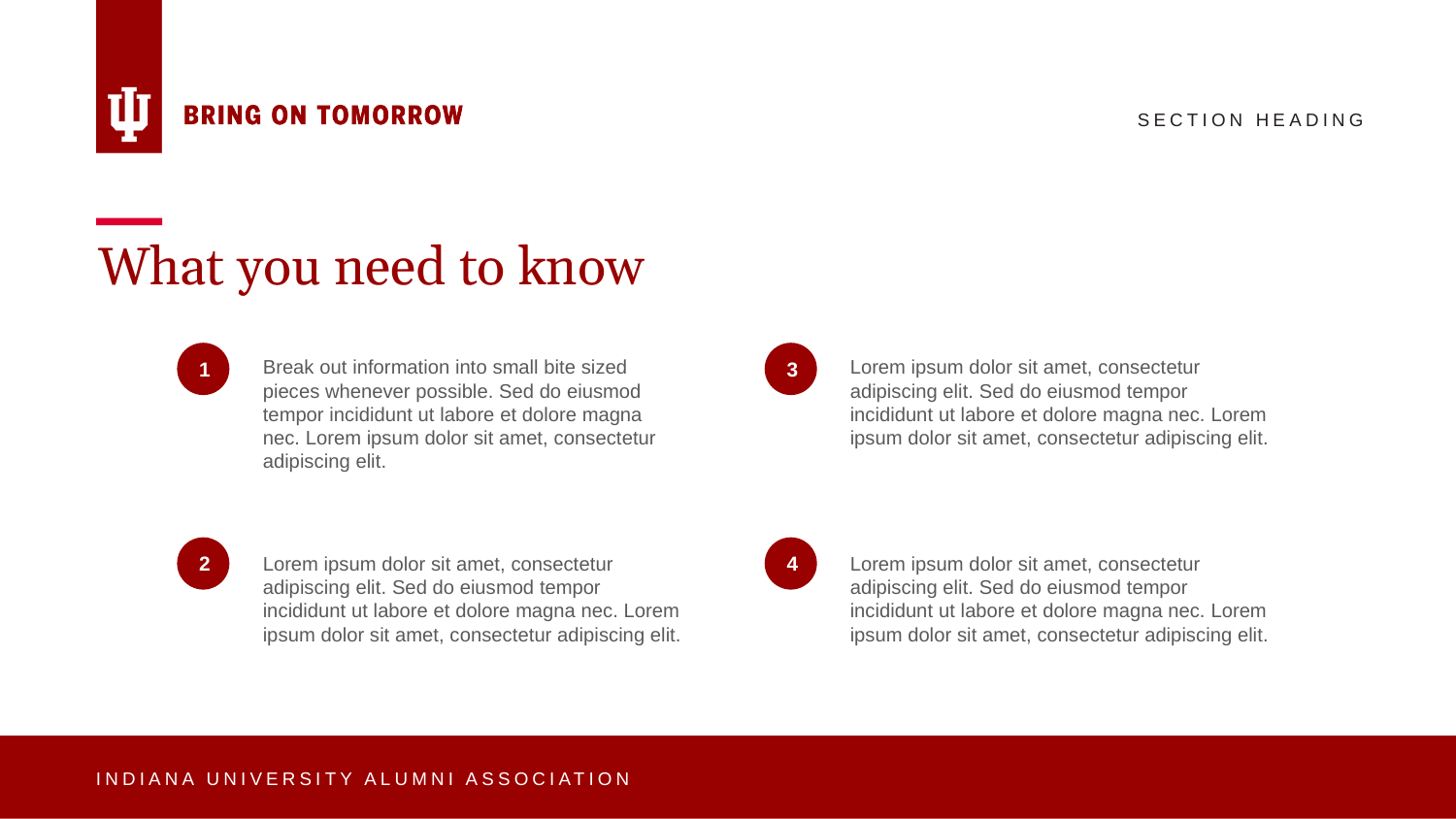

SECTION HEADING

What you need to know
Break out information into small bite sized pieces whenever possible. Sed do eiusmod tempor incididunt ut labore et dolore magna nec. Lorem ipsum dolor sit amet, consectetur adipiscing elit.
Lorem ipsum dolor sit amet, consectetur adipiscing elit. Sed do eiusmod tempor incididunt ut labore et dolore magna nec. Lorem ipsum dolor sit amet, consectetur adipiscing elit.
1
3
Lorem ipsum dolor sit amet, consectetur adipiscing elit. Sed do eiusmod tempor incididunt ut labore et dolore magna nec. Lorem ipsum dolor sit amet, consectetur adipiscing elit.
Lorem ipsum dolor sit amet, consectetur adipiscing elit. Sed do eiusmod tempor incididunt ut labore et dolore magna nec. Lorem ipsum dolor sit amet, consectetur adipiscing elit.
2
4